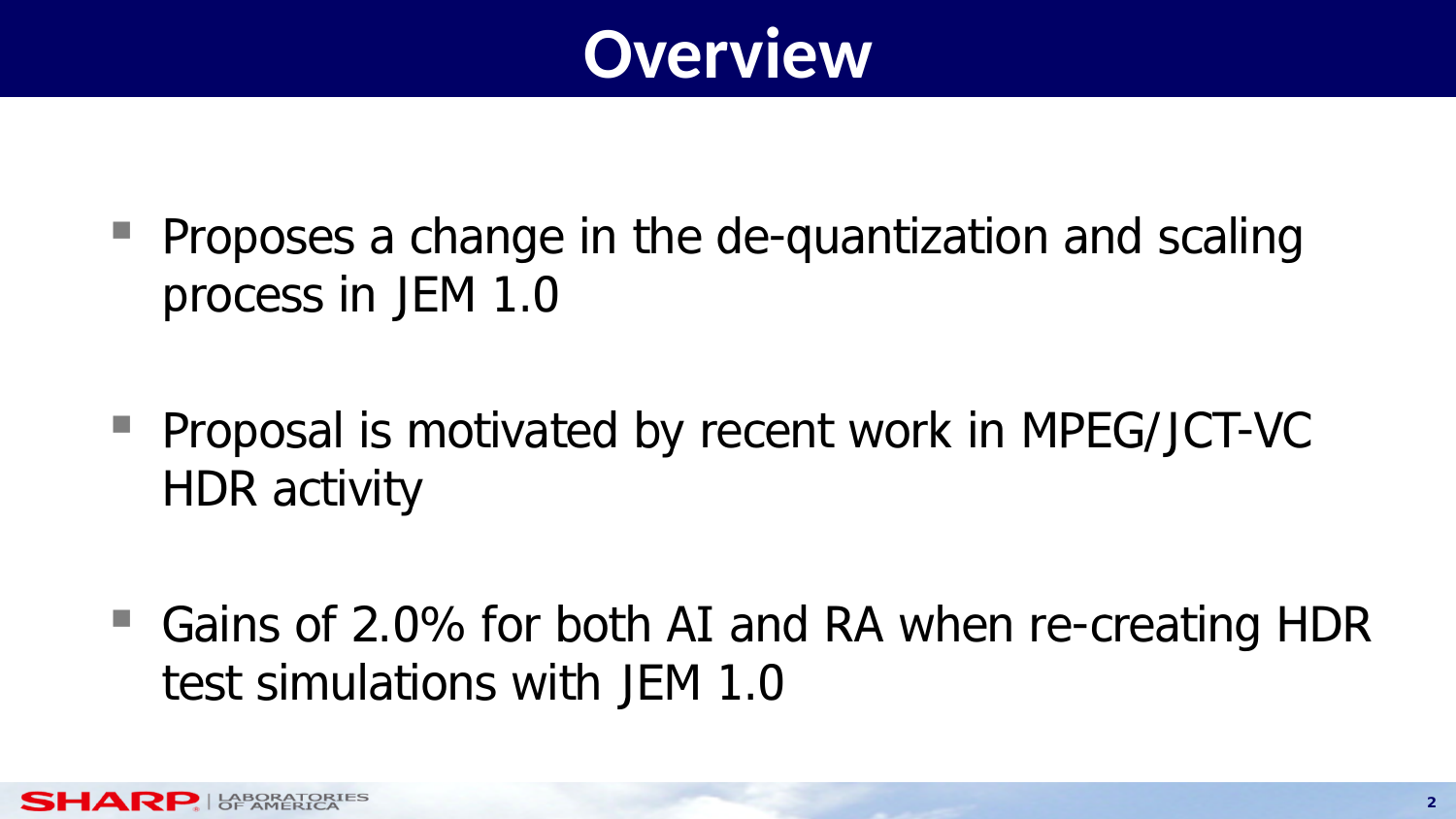

Overview

Proposes a change in the de-quantization and scaling process in JEM 1.0

Proposal is motivated by recent work in MPEG/JCT-VC HDR activity

Gains of 2.0% for both AI and RA when re-creating HDR test simulations with JEM 1.0